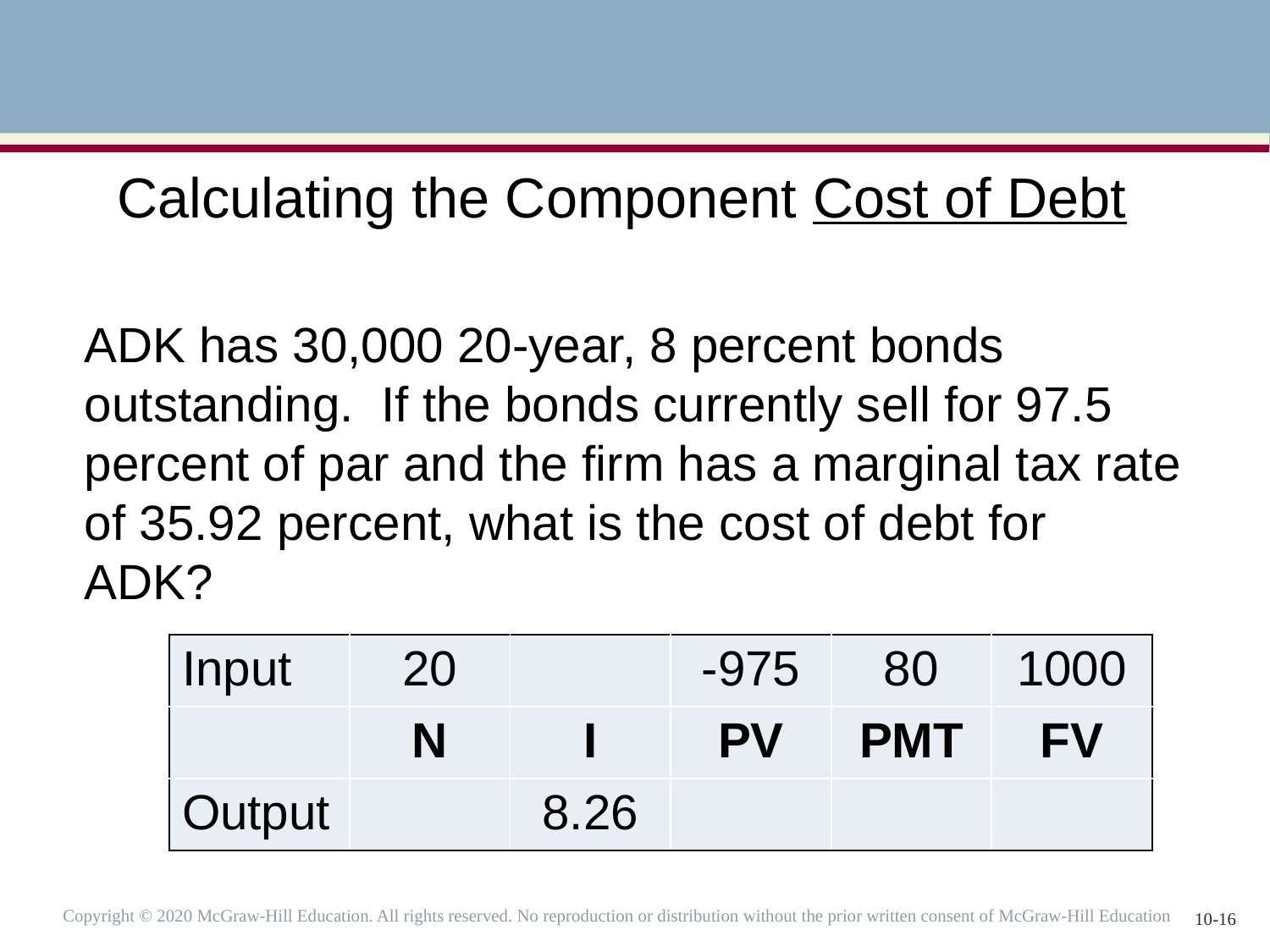

Calculating the Component Cost of Debt
ADK has 30,000 20-year, 8 percent bonds outstanding.  If the bonds currently sell for 97.5 percent of par and the firm has a marginal tax rate of 35.92 percent, what is the cost of debt for ADK?

| Input | 20 |  | -975 | 80 | 1000 |
| --- | --- | --- | --- | --- | --- |
|  | N | I | PV | PMT | FV |
| Output |  | 8.26 |  |  |  |
Copyright © 2020 McGraw-Hill Education. All rights reserved. No reproduction or distribution without the prior written consent of McGraw-Hill Education